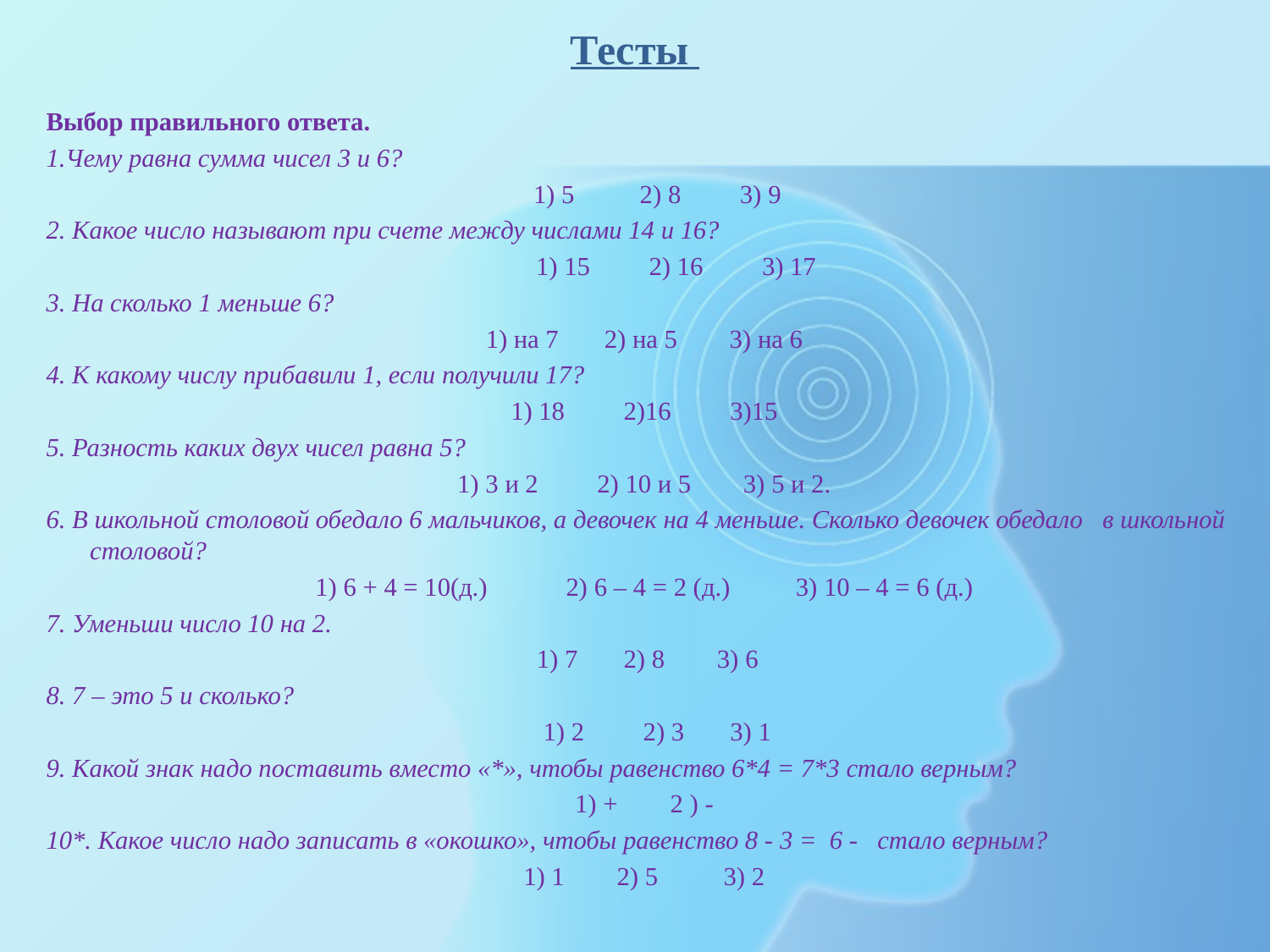

# Тесты

Выбор правильного ответа.
1.Чему равна сумма чисел 3 и 6?
    1) 5          2) 8         3) 9
2. Какое число называют при счете между числами 14 и 16?
	   1) 15         2) 16         3) 17
3. На сколько 1 меньше 6?
1) на 7       2) на 5        3) на 6
4. К какому числу прибавили 1, если получили 17?
1) 18         2)16         3)15
5. Разность каких двух чисел равна 5?
1) 3 и 2         2) 10 и 5        3) 5 и 2.
6. В школьной столовой обедало 6 мальчиков, а девочек на 4 меньше. Сколько девочек обедало   в школьной столовой?
1) 6 + 4 = 10(д.)            2) 6 – 4 = 2 (д.)          3) 10 – 4 = 6 (д.)
7. Уменьши число 10 на 2.
 1) 7       2) 8        3) 6
8. 7 – это 5 и сколько?
    1) 2         2) 3       3) 1
9. Какой знак надо поставить вместо «*», чтобы равенство 6*4 = 7*3 стало верным?
1) +        2 ) -
10*. Какое число надо записать в «окошко», чтобы равенство 8 - 3 =  6 -   стало верным?
1) 1        2) 5          3) 2